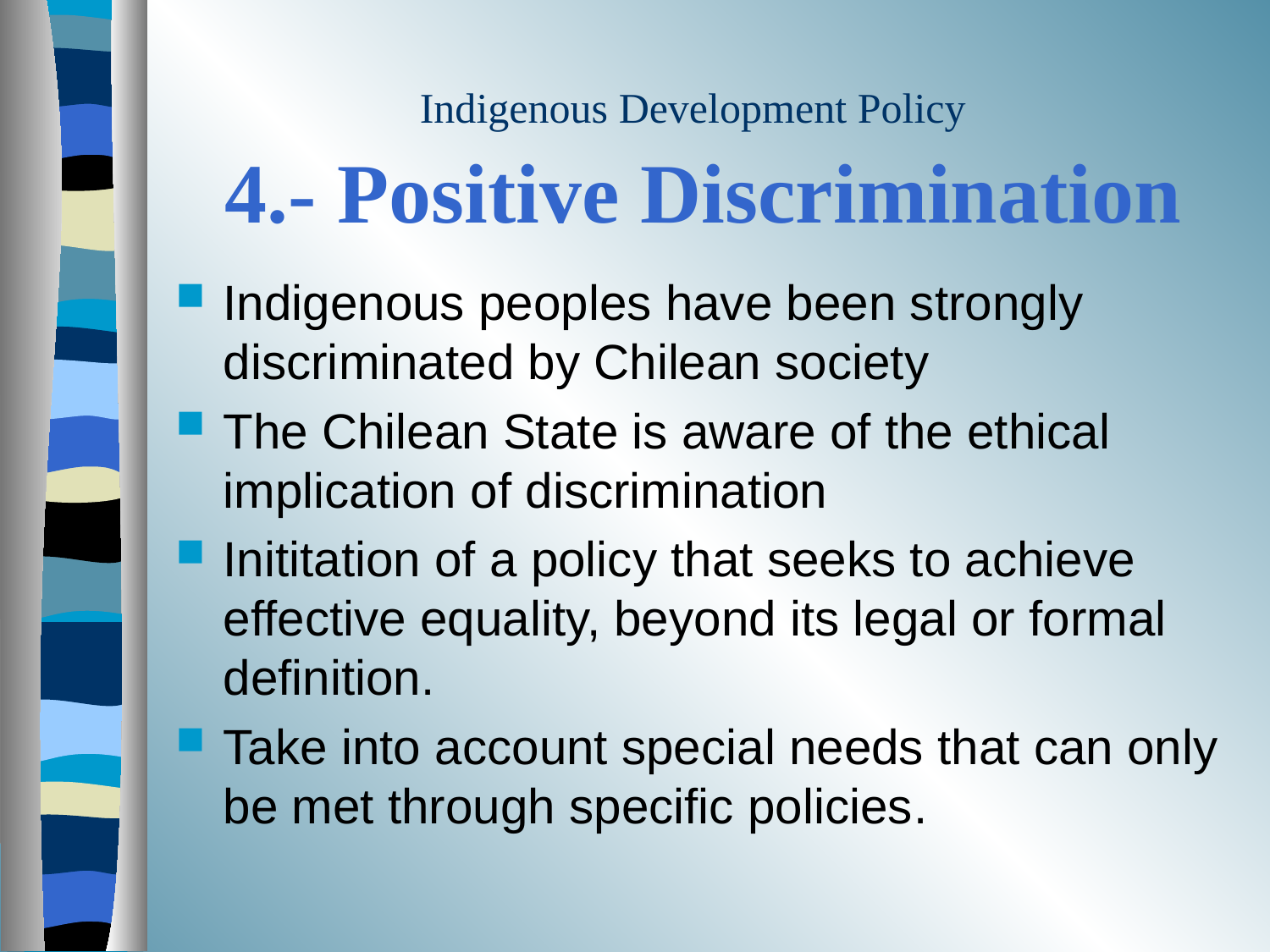

# Indigenous Development Policy 4.- Positive Discrimination
Indigenous peoples have been strongly discriminated by Chilean society
The Chilean State is aware of the ethical implication of discrimination
Inititation of a policy that seeks to achieve effective equality, beyond its legal or formal definition.
Take into account special needs that can only be met through specific policies.